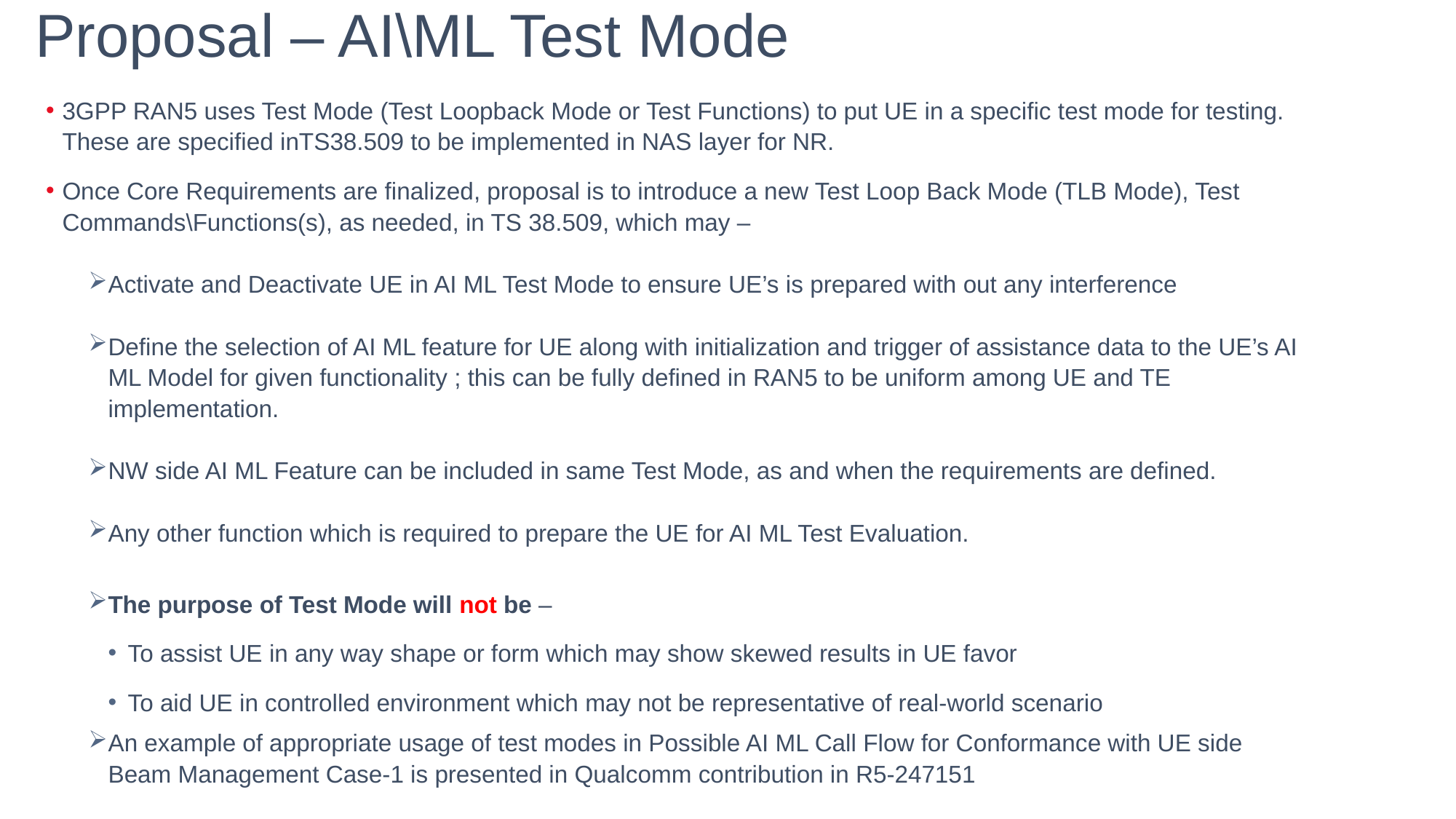

Proposal – AI\ML Test Mode
3GPP RAN5 uses Test Mode (Test Loopback Mode or Test Functions) to put UE in a specific test mode for testing. These are specified inTS38.509 to be implemented in NAS layer for NR.
Once Core Requirements are finalized, proposal is to introduce a new Test Loop Back Mode (TLB Mode), Test Commands\Functions(s), as needed, in TS 38.509, which may –

Activate and Deactivate UE in AI ML Test Mode to ensure UE’s is prepared with out any interference

Define the selection of AI ML feature for UE along with initialization and trigger of assistance data to the UE’s AI ML Model for given functionality ; this can be fully defined in RAN5 to be uniform among UE and TE implementation.

NW side AI ML Feature can be included in same Test Mode, as and when the requirements are defined.

Any other function which is required to prepare the UE for AI ML Test Evaluation.

The purpose of Test Mode will not be –
To assist UE in any way shape or form which may show skewed results in UE favor
To aid UE in controlled environment which may not be representative of real-world scenario
An example of appropriate usage of test modes in Possible AI ML Call Flow for Conformance with UE side Beam Management Case-1 is presented in Qualcomm contribution in R5-247151